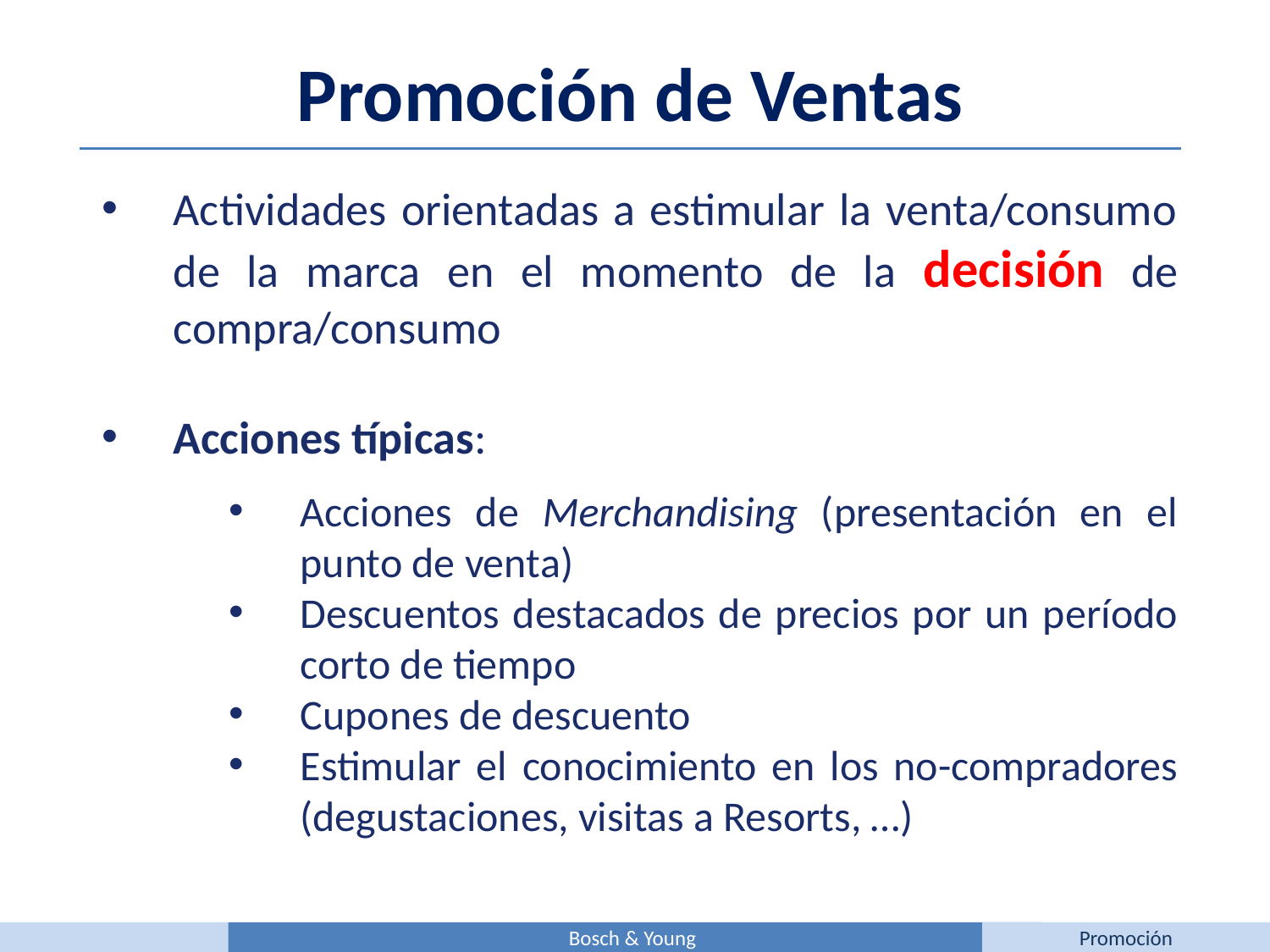

Promoción de Ventas
Actividades orientadas a estimular la venta/consumo de la marca en el momento de la decisión de compra/consumo

Acciones típicas:

Acciones de Merchandising (presentación en el punto de venta)
Descuentos destacados de precios por un período corto de tiempo
Cupones de descuento
Estimular el conocimiento en los no-compradores (degustaciones, visitas a Resorts, …)

Bosch & Young
Promoción